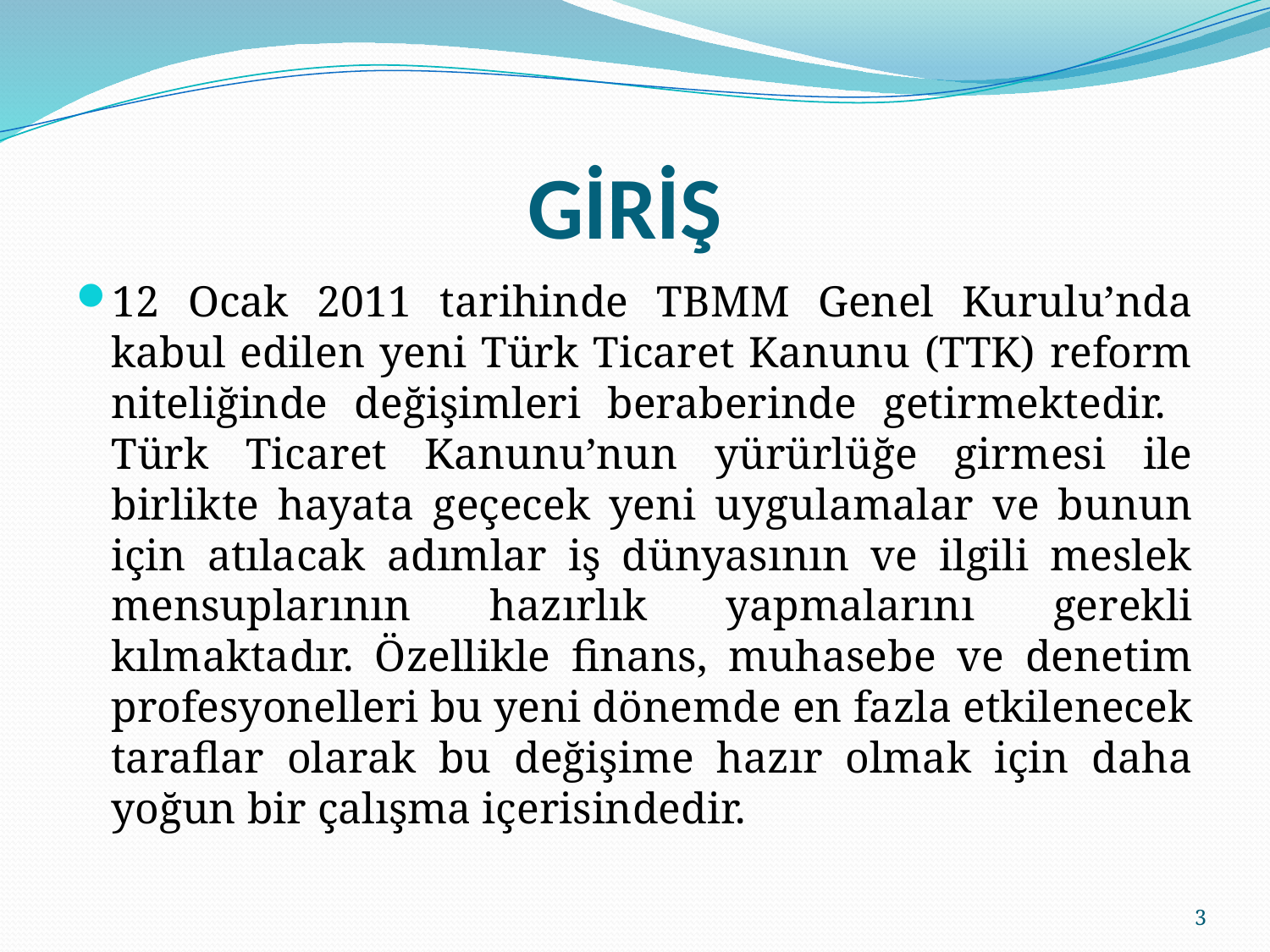

# GİRİŞ
12 Ocak 2011 tarihinde TBMM Genel Kurulu’nda kabul edilen yeni Türk Ticaret Kanunu (TTK) reform niteliğinde değişimleri beraberinde getirmektedir.  Türk Ticaret Kanunu’nun yürürlüğe girmesi ile birlikte hayata geçecek yeni uygulamalar ve bunun için atılacak adımlar iş dünyasının ve ilgili meslek mensuplarının hazırlık yapmalarını gerekli kılmaktadır. Özellikle finans, muhasebe ve denetim profesyonelleri bu yeni dönemde en fazla etkilenecek taraflar olarak bu değişime hazır olmak için daha yoğun bir çalışma içerisindedir.

3